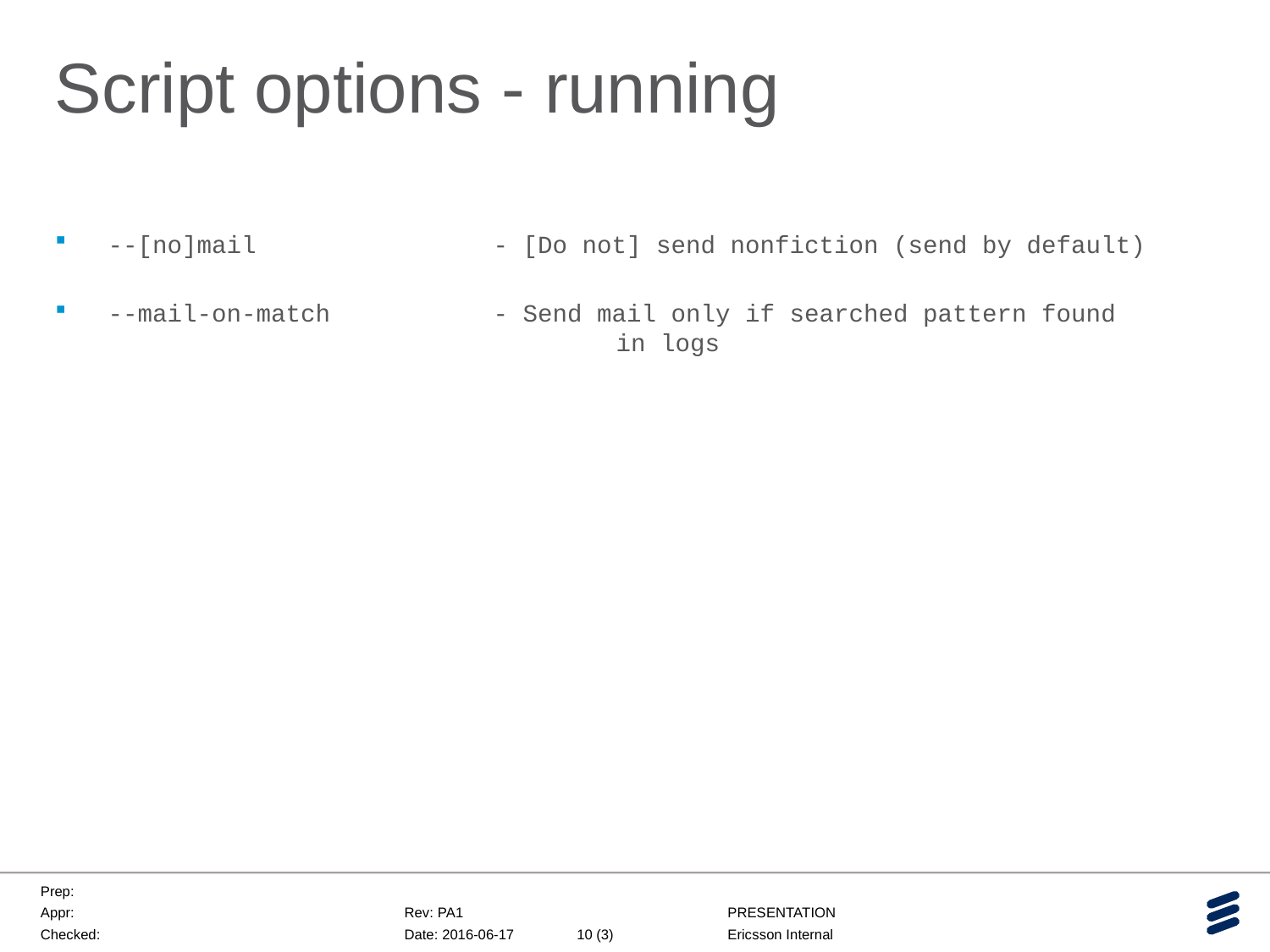

# Script options - running
--[no]mail                - [Do not] send nonfiction (send by default)

--mail-on-match           - Send mail only if searched pattern found 				in logs